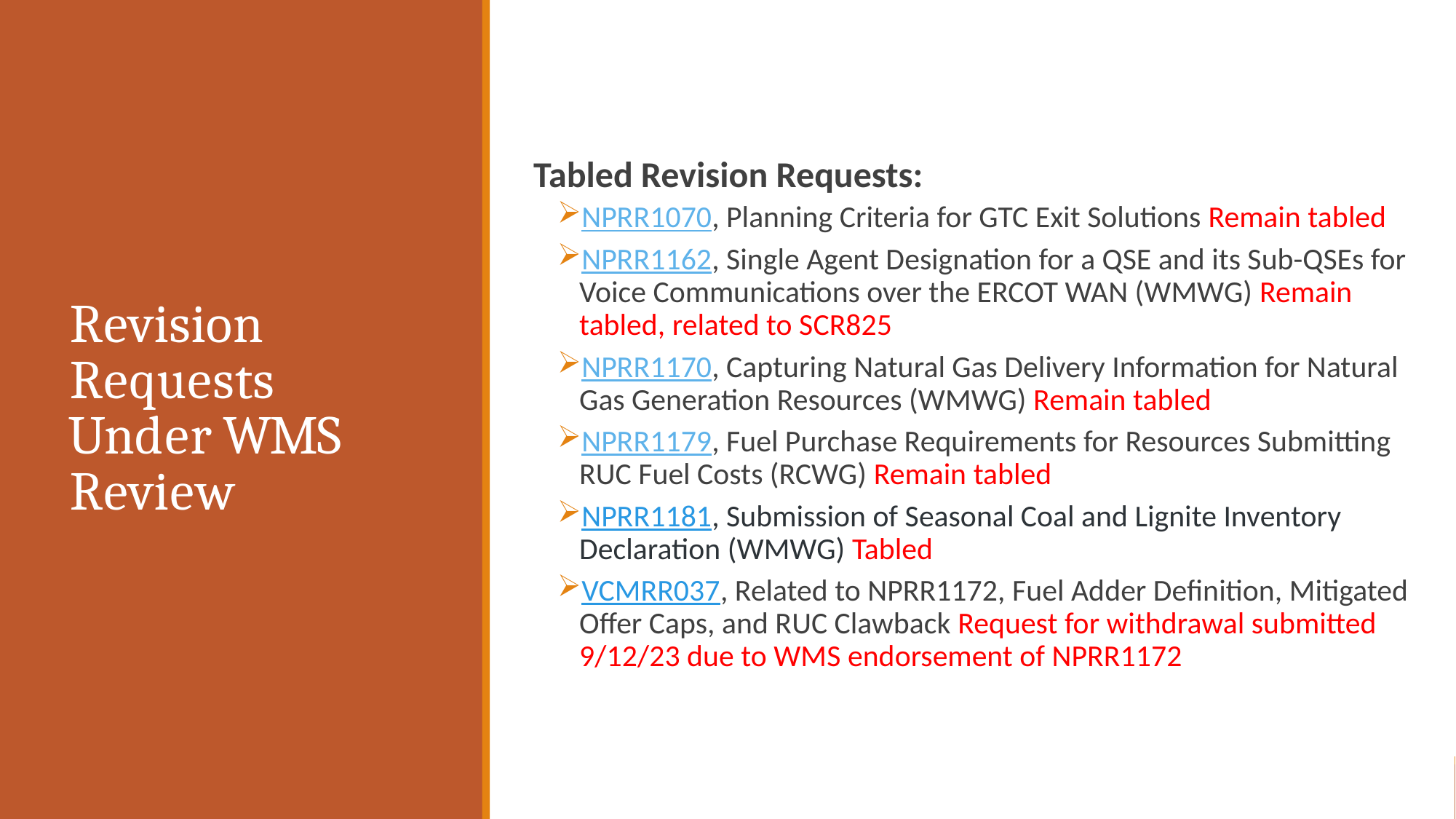

Tabled Revision Requests:
NPRR1070, Planning Criteria for GTC Exit Solutions Remain tabled
NPRR1162, Single Agent Designation for a QSE and its Sub-QSEs for Voice Communications over the ERCOT WAN (WMWG) Remain tabled, related to SCR825
NPRR1170, Capturing Natural Gas Delivery Information for Natural Gas Generation Resources (WMWG) Remain tabled
NPRR1179, Fuel Purchase Requirements for Resources Submitting RUC Fuel Costs (RCWG) Remain tabled
NPRR1181, Submission of Seasonal Coal and Lignite Inventory Declaration (WMWG) Tabled
VCMRR037, Related to NPRR1172, Fuel Adder Definition, Mitigated Offer Caps, and RUC Clawback Request for withdrawal submitted 9/12/23 due to WMS endorsement of NPRR1172
# Revision Requests Under WMS Review